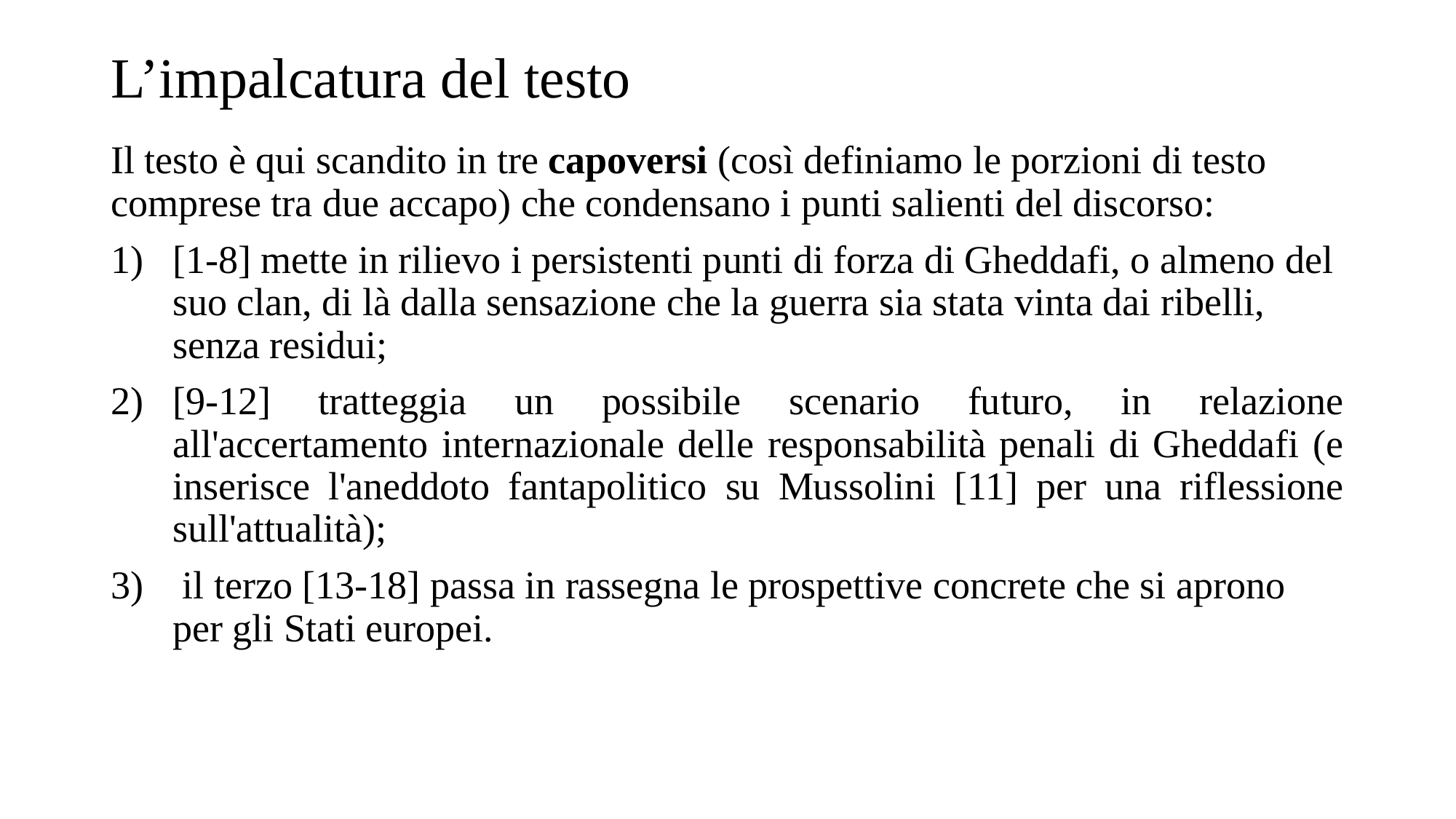

# L’impalcatura del testo
Il testo è qui scandito in tre capoversi (così definiamo le porzioni di testo comprese tra due accapo) che condensano i punti salienti del discorso:
[1-8] mette in rilievo i persistenti punti di forza di Gheddafi, o almeno del suo clan, di là dalla sensazione che la guerra sia stata vinta dai ribelli, senza residui;
[9-12] tratteggia un possibile scenario futuro, in relazione all'accertamento internazionale delle responsabilità penali di Gheddafi (e inserisce l'aneddoto fantapolitico su Mussolini [11] per una riflessione sull'attualità);
 il terzo [13-18] passa in rassegna le prospettive concrete che si aprono per gli Stati europei.